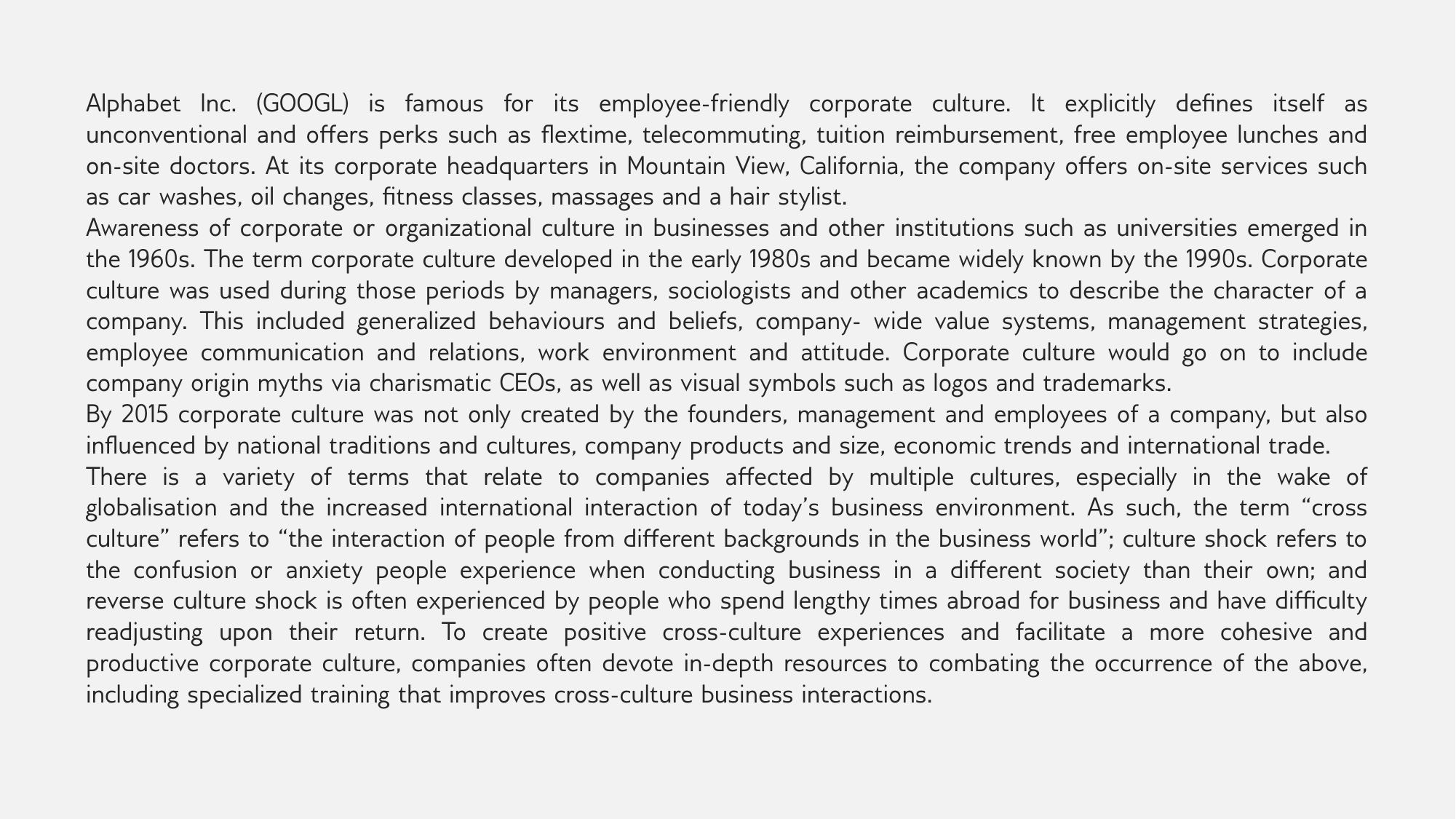

Alphabet Inc. (GOOGL) is famous for its employee-friendly corporate culture. It explicitly defines itself as unconventional and offers perks such as flextime, telecommuting, tuition reimbursement, free employee lunches and on-site doctors. At its corporate headquarters in Mountain View, California, the company offers on-site services such as car washes, oil changes, fitness classes, massages and a hair stylist.
Awareness of corporate or organizational culture in businesses and other institutions such as universities emerged in the 1960s. The term corporate culture developed in the early 1980s and became widely known by the 1990s. Corporate culture was used during those periods by managers, sociologists and other academics to describe the character of a company. This included generalized behaviours and beliefs, company- wide value systems, management strategies, employee communication and relations, work environment and attitude. Corporate culture would go on to include company origin myths via charismatic CEOs, as well as visual symbols such as logos and trademarks.
By 2015 corporate culture was not only created by the founders, management and employees of a company, but also influenced by national traditions and cultures, company products and size, economic trends and international trade.
There is a variety of terms that relate to companies affected by multiple cultures, especially in the wake of globalisation and the increased international interaction of today’s business environment. As such, the term “cross culture” refers to “the interaction of people from different backgrounds in the business world”; culture shock refers to the confusion or anxiety people experience when conducting business in a different society than their own; and reverse culture shock is often experienced by people who spend lengthy times abroad for business and have difficulty readjusting upon their return. To create positive cross-culture experiences and facilitate a more cohesive and productive corporate culture, companies often devote in-depth resources to combating the occurrence of the above, including specialized training that improves cross-culture business interactions.